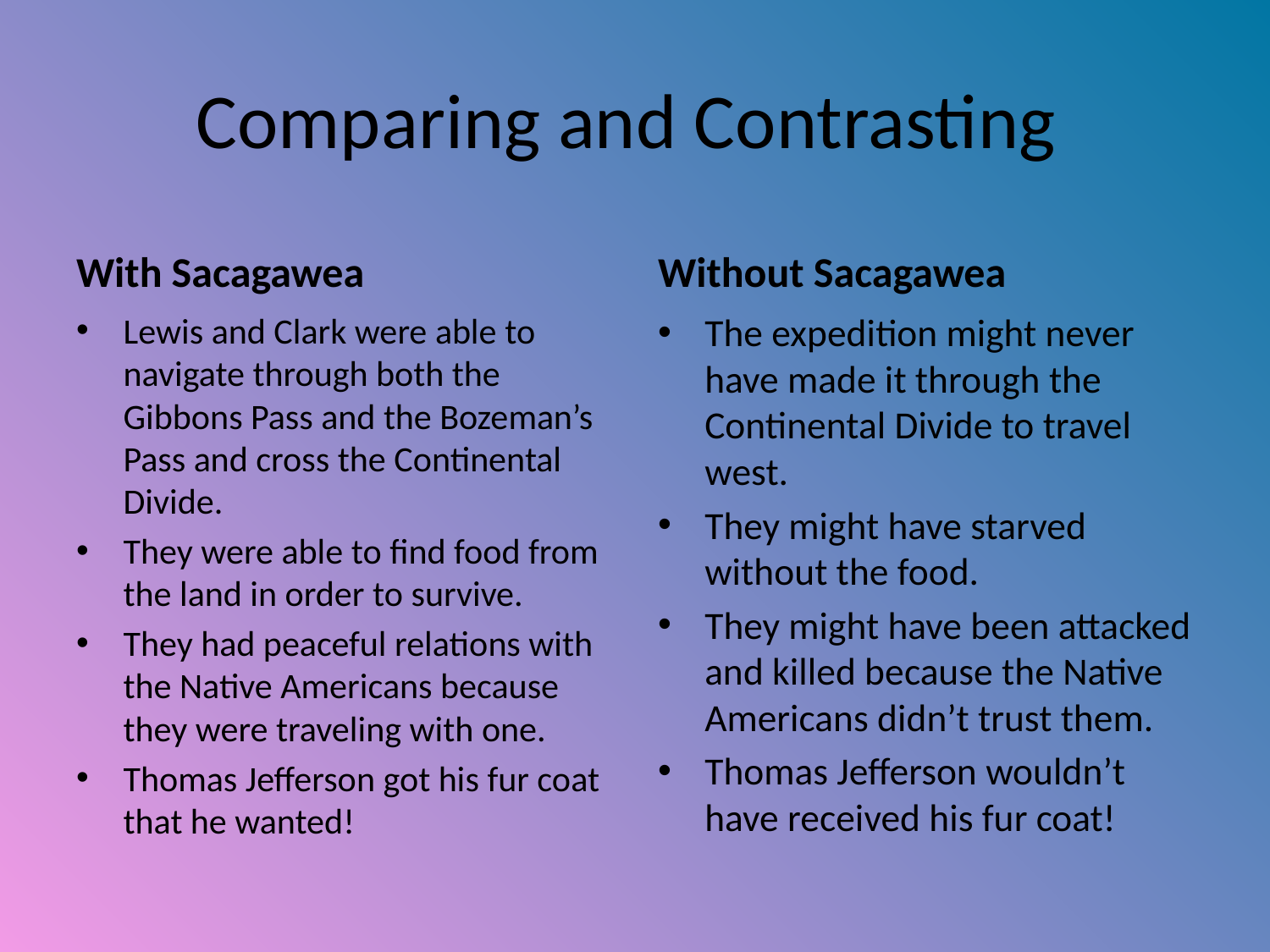

# Comparing and Contrasting
With Sacagawea
Without Sacagawea
Lewis and Clark were able to navigate through both the Gibbons Pass and the Bozeman’s Pass and cross the Continental Divide.
They were able to find food from the land in order to survive.
They had peaceful relations with the Native Americans because they were traveling with one.
Thomas Jefferson got his fur coat that he wanted!
The expedition might never have made it through the Continental Divide to travel west.
They might have starved without the food.
They might have been attacked and killed because the Native Americans didn’t trust them.
Thomas Jefferson wouldn’t have received his fur coat!